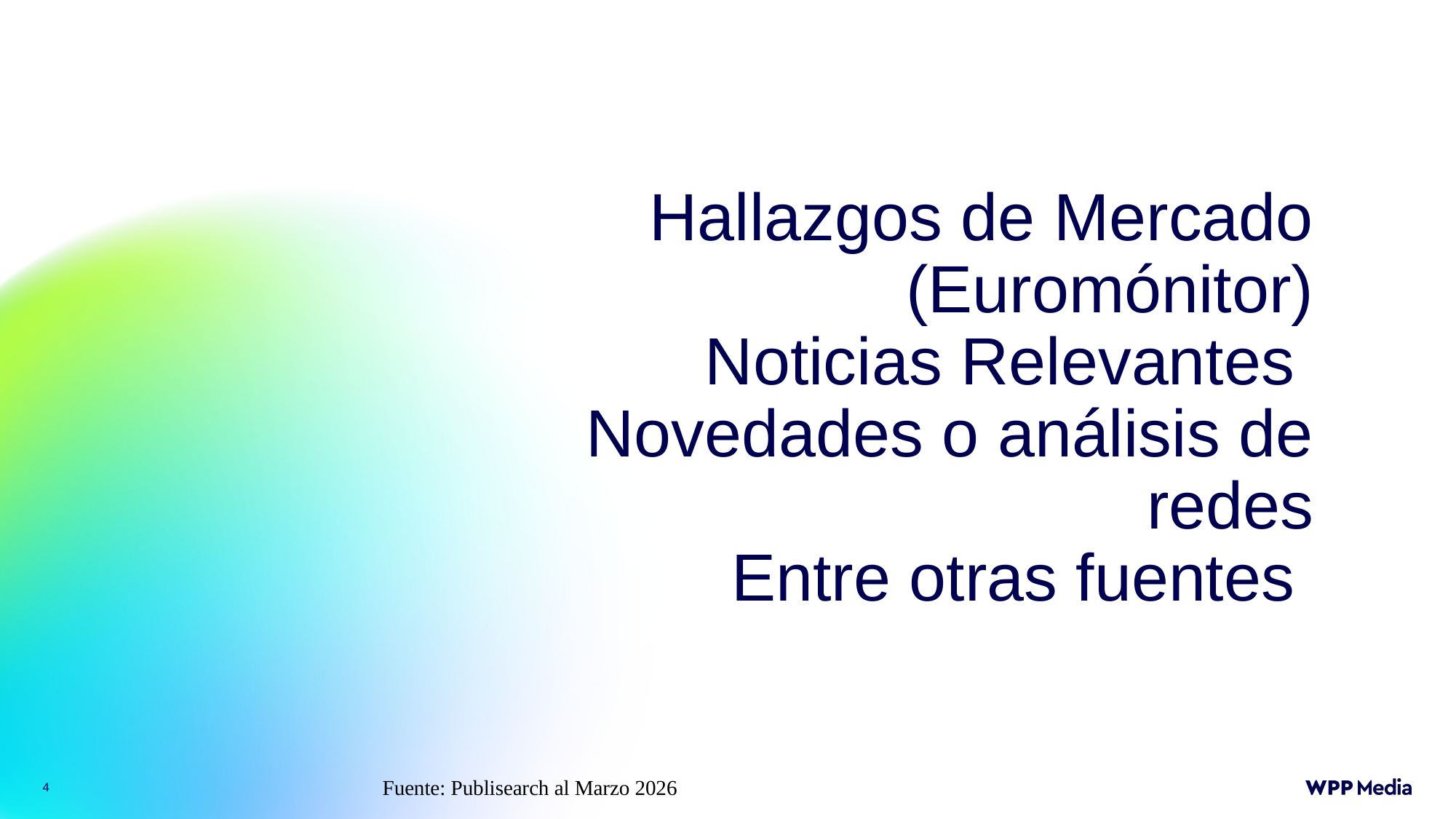

# Hallazgos de Mercado (Euromónitor) Noticias Relevantes Novedades o análisis de redes Entre otras fuentes
4
Fuente: Publisearch al Marzo 2026